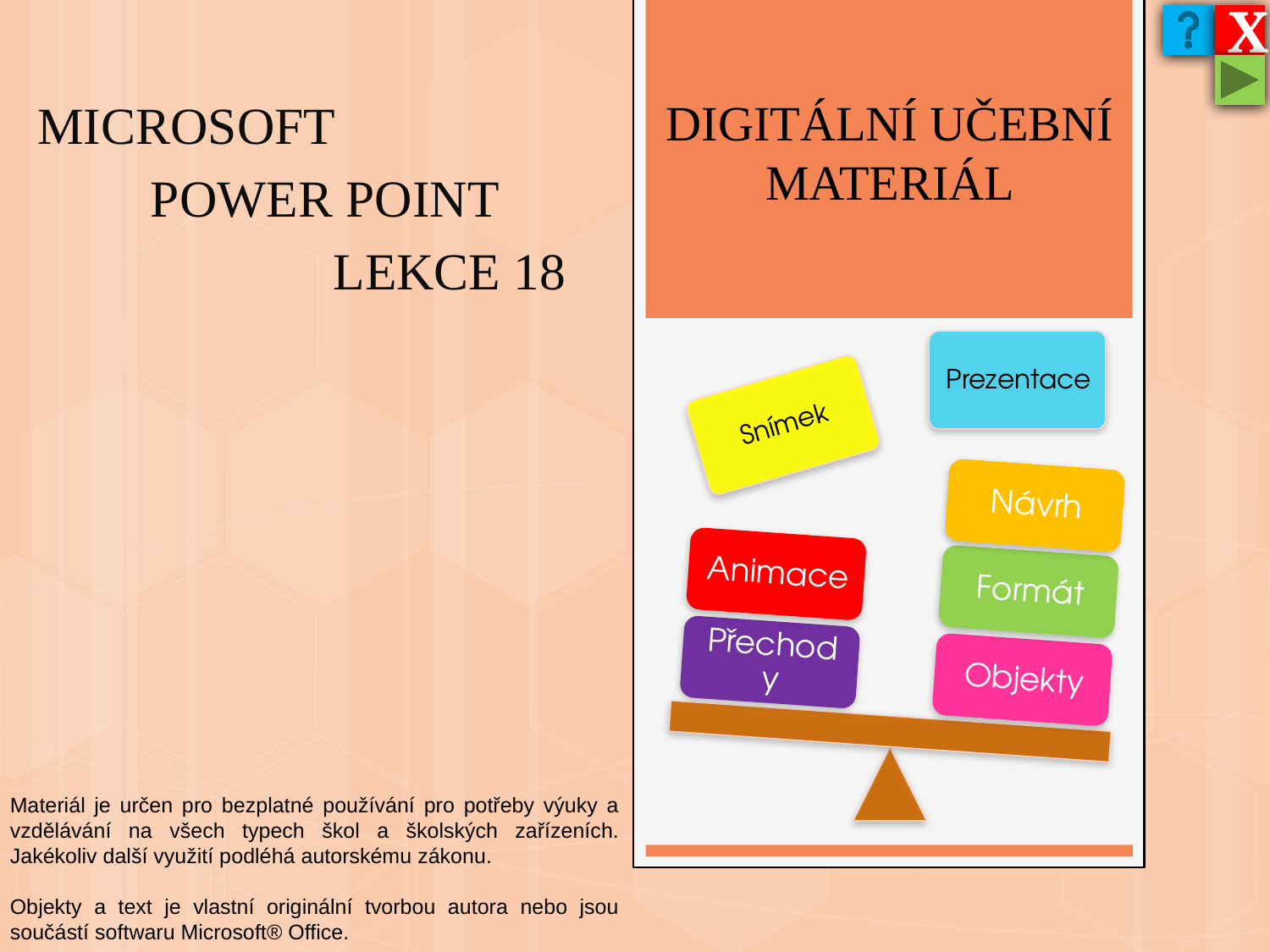

X

# DIGITÁLNÍ UČEBNÍ MATERIÁL
MICROSOFT
POWER POINT
                   LEKCE 18
Snímek
Prezentace
Objekty
Formát
Návrh
Přechody
Animace
Materiál je určen pro bezplatné používání pro potřeby výuky a vzdělávání na všech typech škol a školských zařízeních. Jakékoliv další využití podléhá autorskému zákonu.

Objekty a text je vlastní originální tvorbou autora nebo jsou součástí softwaru Microsoft® Office.